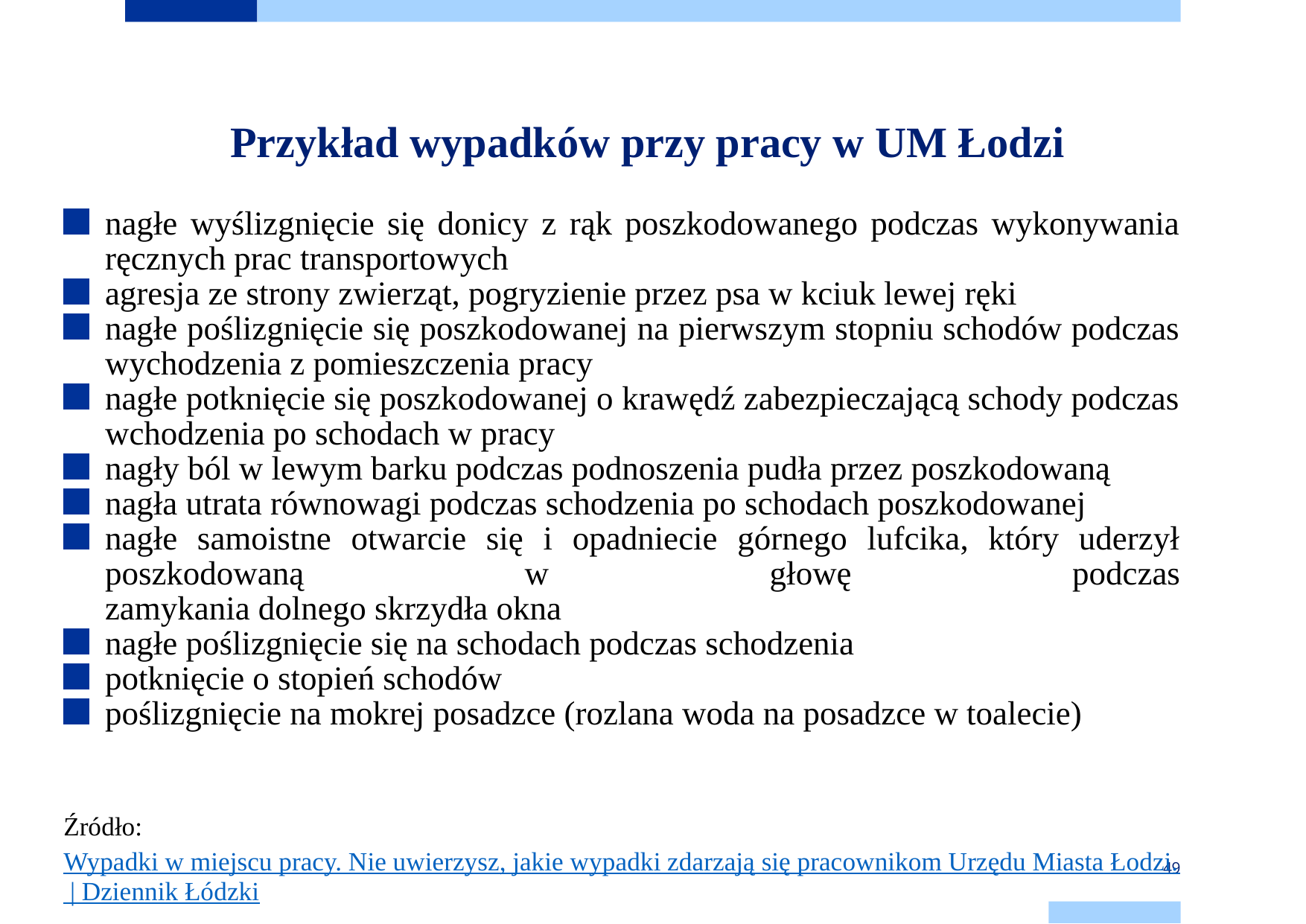

# Przykład wypadków przy pracy w UM Łodzi
nagłe wyślizgnięcie się donicy z rąk poszkodowanego podczas wykonywania ręcznych prac transportowych
agresja ze strony zwierząt, pogryzienie przez psa w kciuk lewej ręki
nagłe poślizgnięcie się poszkodowanej na pierwszym stopniu schodów podczas wychodzenia z pomieszczenia pracy
nagłe potknięcie się poszkodowanej o krawędź zabezpieczającą schody podczas wchodzenia po schodach w pracy
nagły ból w lewym barku podczas podnoszenia pudła przez poszkodowaną
nagła utrata równowagi podczas schodzenia po schodach poszkodowanej
nagłe samoistne otwarcie się i opadniecie górnego lufcika, który uderzył poszkodowaną w głowę podczas
zamykania dolnego skrzydła okna
nagłe poślizgnięcie się na schodach podczas schodzenia
potknięcie o stopień schodów
poślizgnięcie na mokrej posadzce (rozlana woda na posadzce w toalecie)

Źródło: Wypadki w miejscu pracy. Nie uwierzysz, jakie wypadki zdarzają się pracownikom Urzędu Miasta Łodzi. | Dziennik Łódzki

49